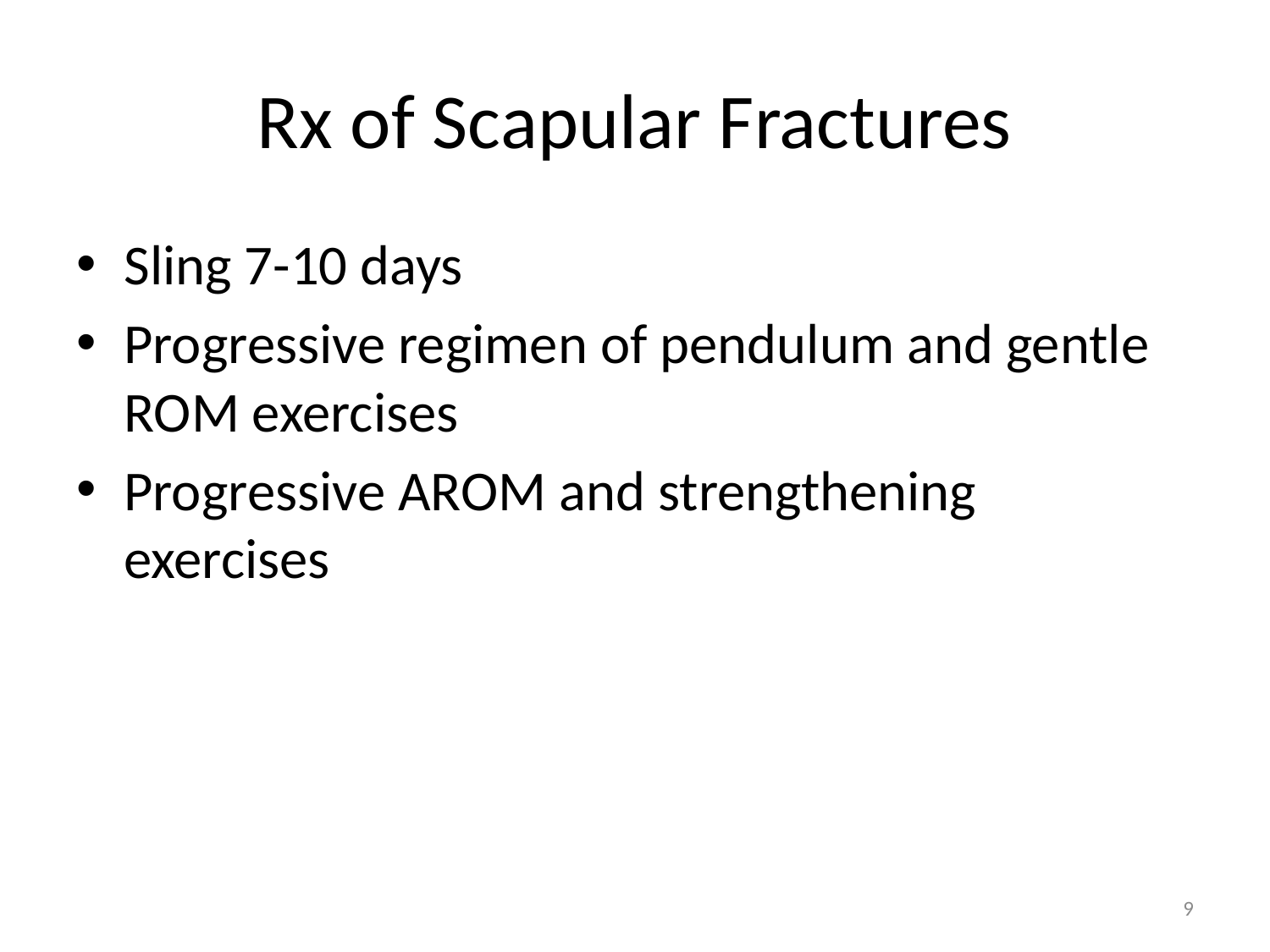

# Rx of Scapular Fractures
Sling 7-10 days
Progressive regimen of pendulum and gentle ROM exercises
Progressive AROM and strengthening exercises
9